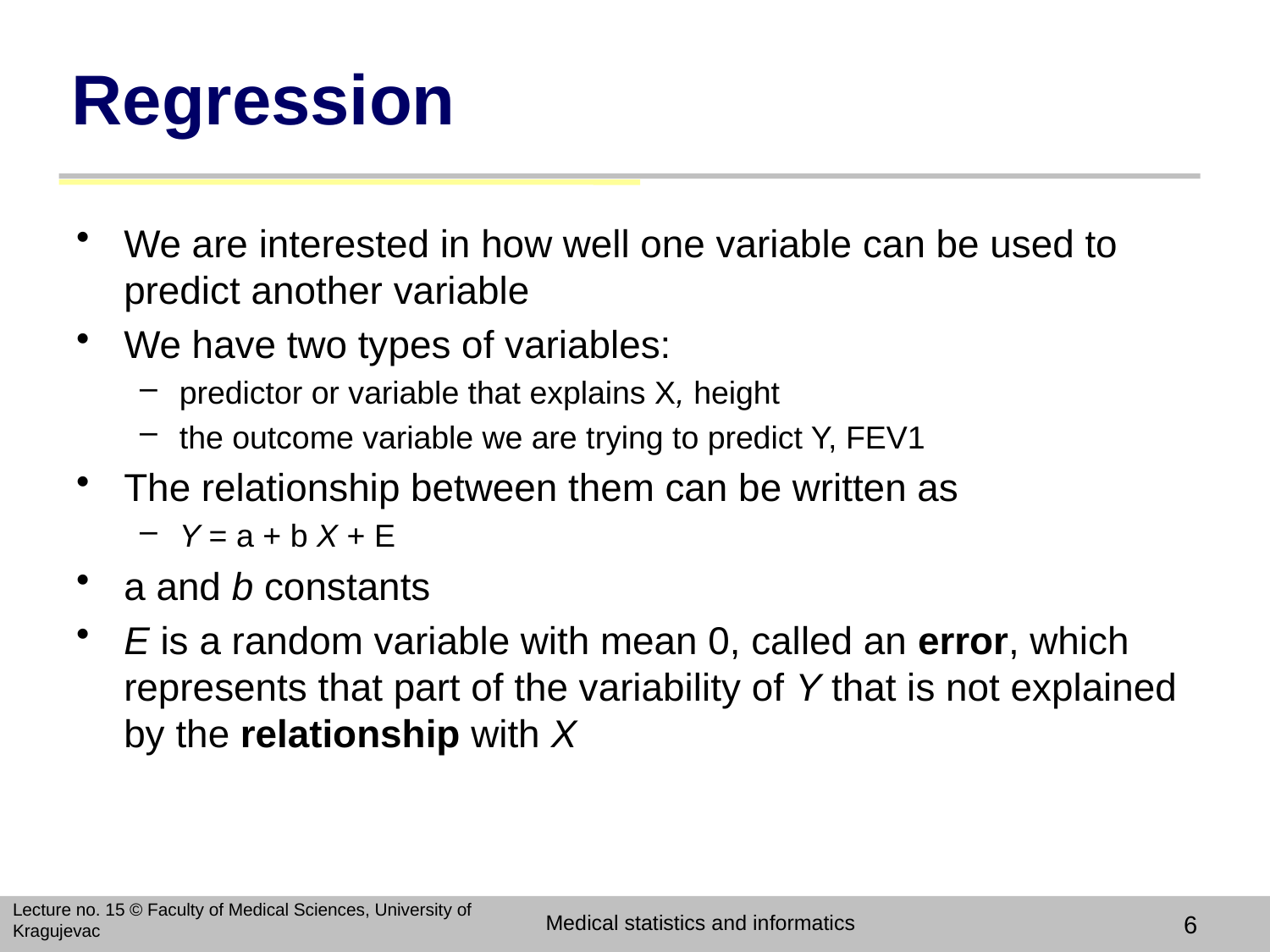

# Regression
We are interested in how well one variable can be used to predict another variable
We have two types of variables:
predictor or variable that explains X, height
the outcome variable we are trying to predict Y, FEV1
The relationship between them can be written as
Y = a + b X + E
a and b constants
E is a random variable with mean 0, called an error, which represents that part of the variability of Y that is not explained by the relationship with X
Lecture no. 15 © Faculty of Medical Sciences, University of Kragujevac
Medical statistics and informatics
6